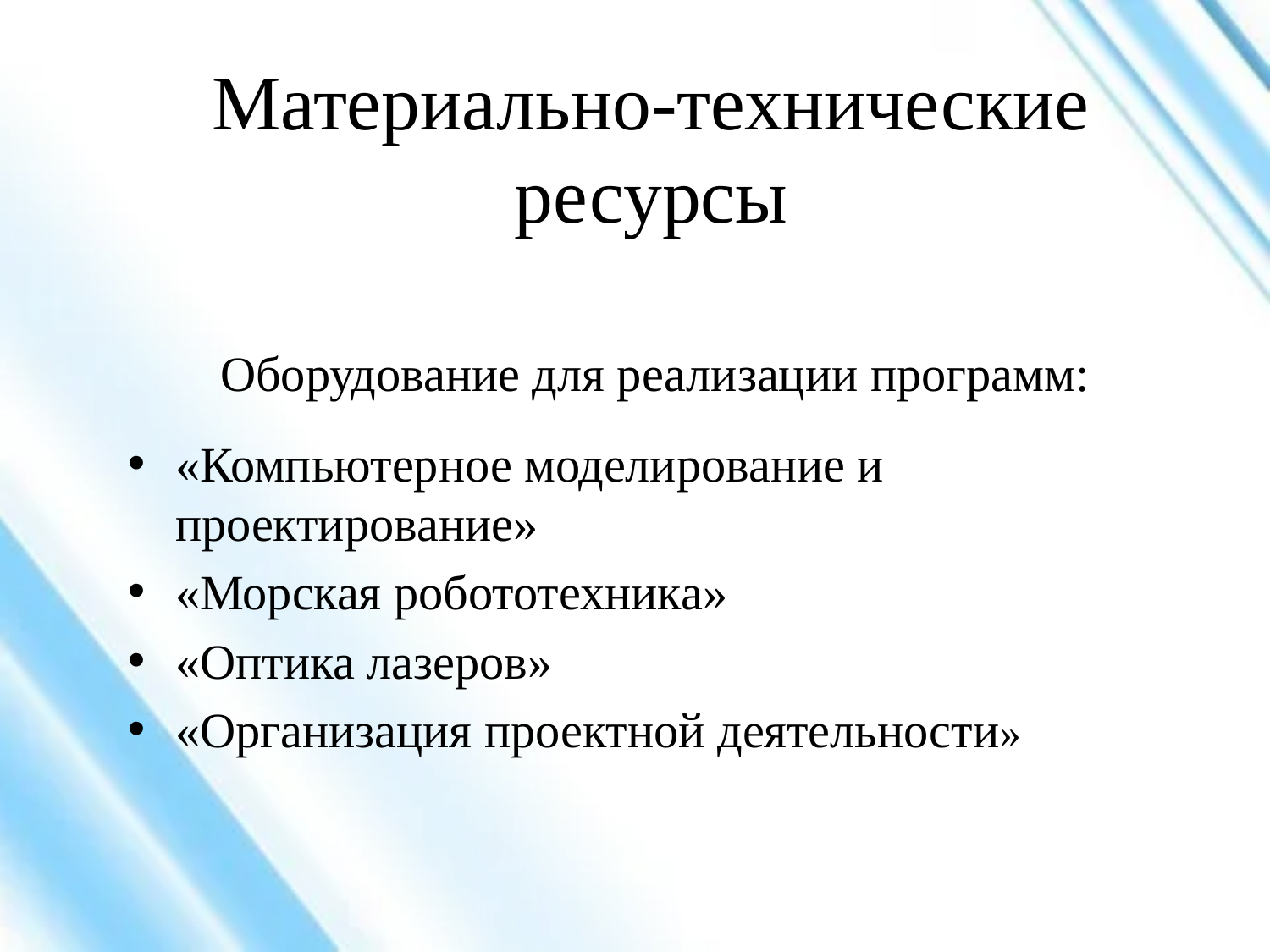

# Материально-технические ресурсы
Оборудование для реализации программ:
«Компьютерное моделирование и проектирование»
«Морская робототехника»
«Оптика лазеров»
«Организация проектной деятельности»